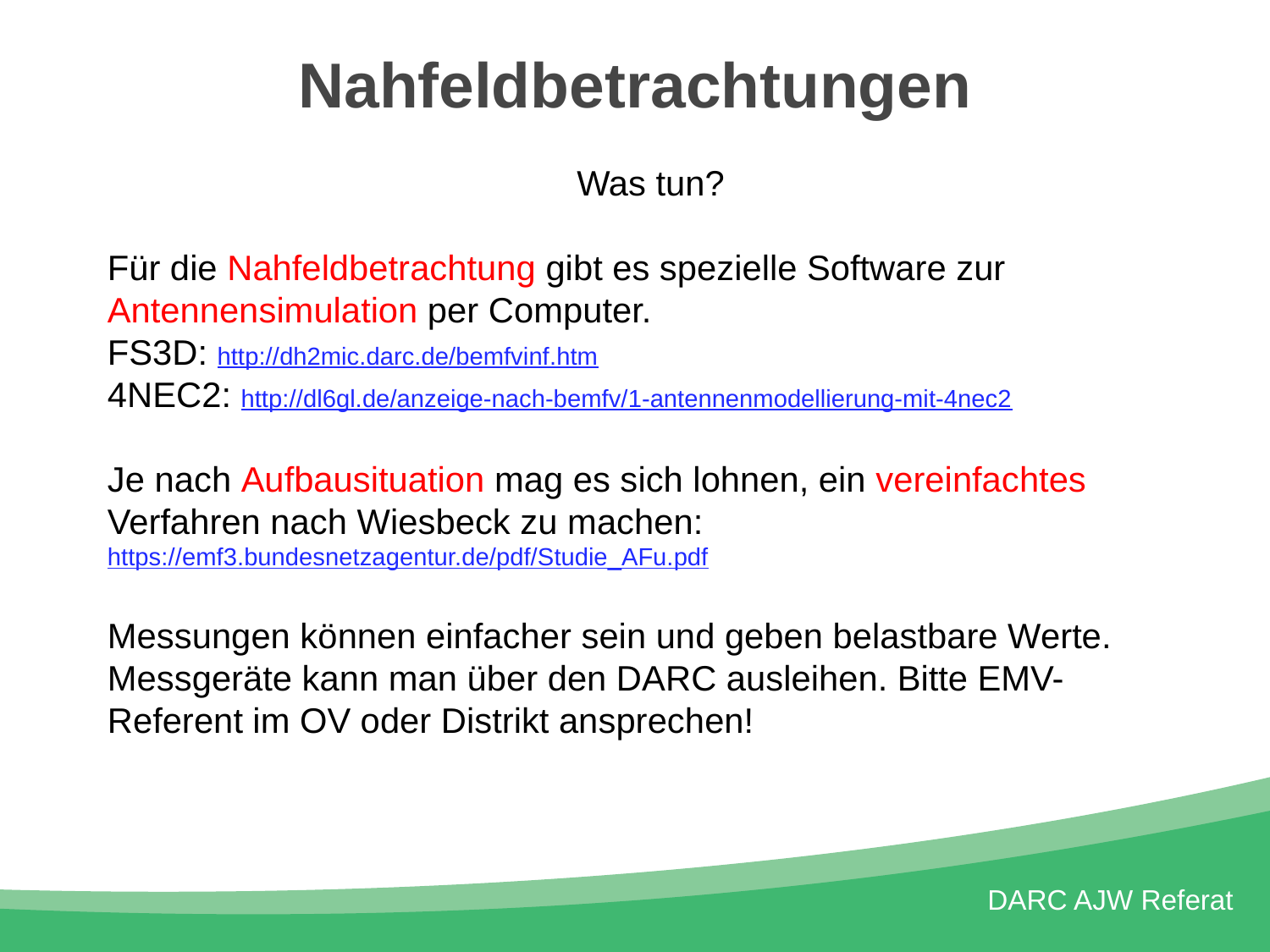

# Nahfeldbetrachtungen

Was tun?

Für die Nahfeldbetrachtung gibt es spezielle Software zur Antennensimulation per Computer.
FS3D: http://dh2mic.darc.de/bemfvinf.htm
4NEC2: http://dl6gl.de/anzeige-nach-bemfv/1-antennenmodellierung-mit-4nec2

Je nach Aufbausituation mag es sich lohnen, ein vereinfachtes Verfahren nach Wiesbeck zu machen:
https://emf3.bundesnetzagentur.de/pdf/Studie_AFu.pdf
Messungen können einfacher sein und geben belastbare Werte. Messgeräte kann man über den DARC ausleihen. Bitte EMV-Referent im OV oder Distrikt ansprechen!